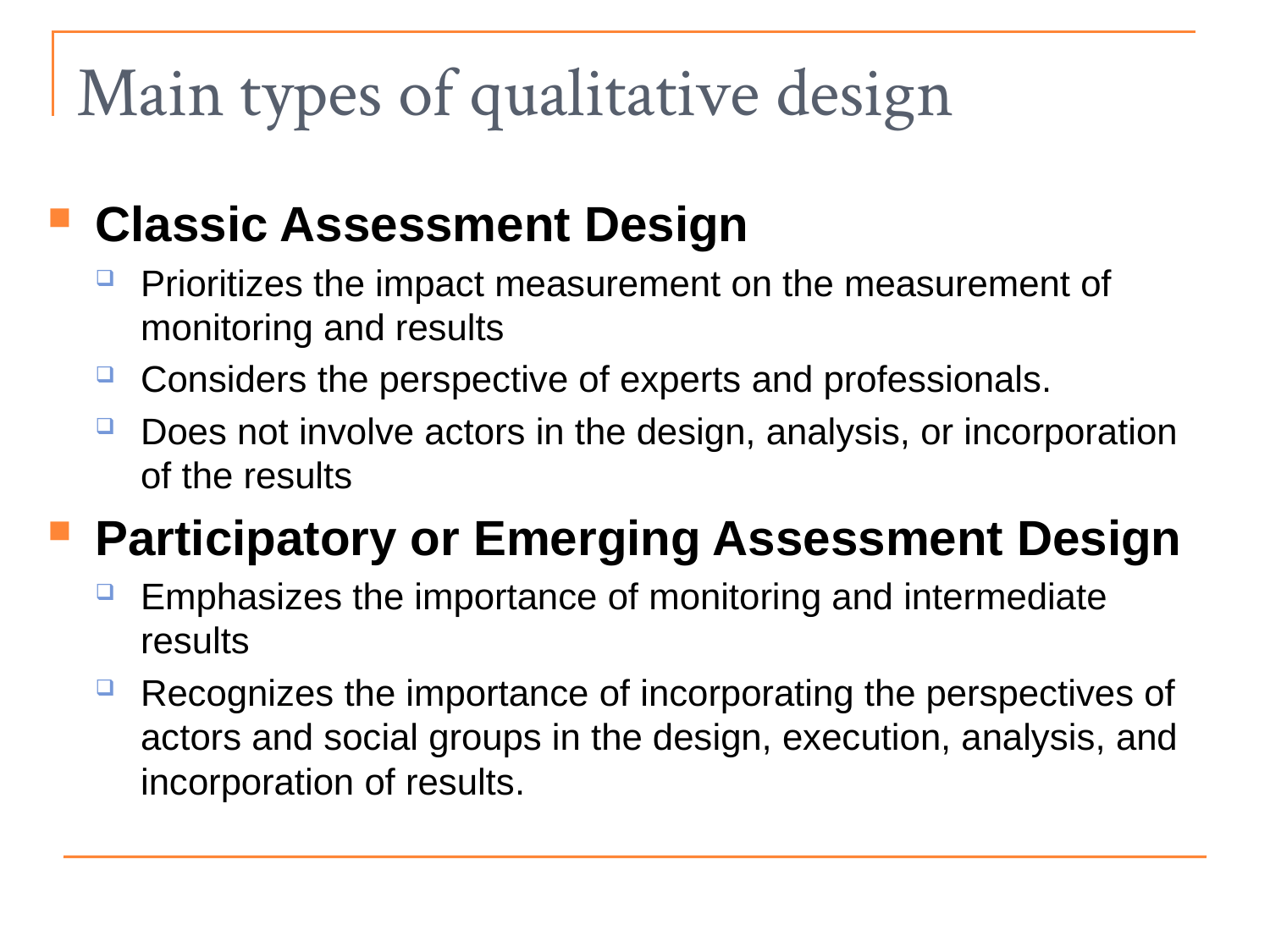

# Main types of qualitative design
Classic Assessment Design
Prioritizes the impact measurement on the measurement of monitoring and results
Considers the perspective of experts and professionals.
Does not involve actors in the design, analysis, or incorporation of the results
Participatory or Emerging Assessment Design
Emphasizes the importance of monitoring and intermediate results
Recognizes the importance of incorporating the perspectives of actors and social groups in the design, execution, analysis, and incorporation of results.